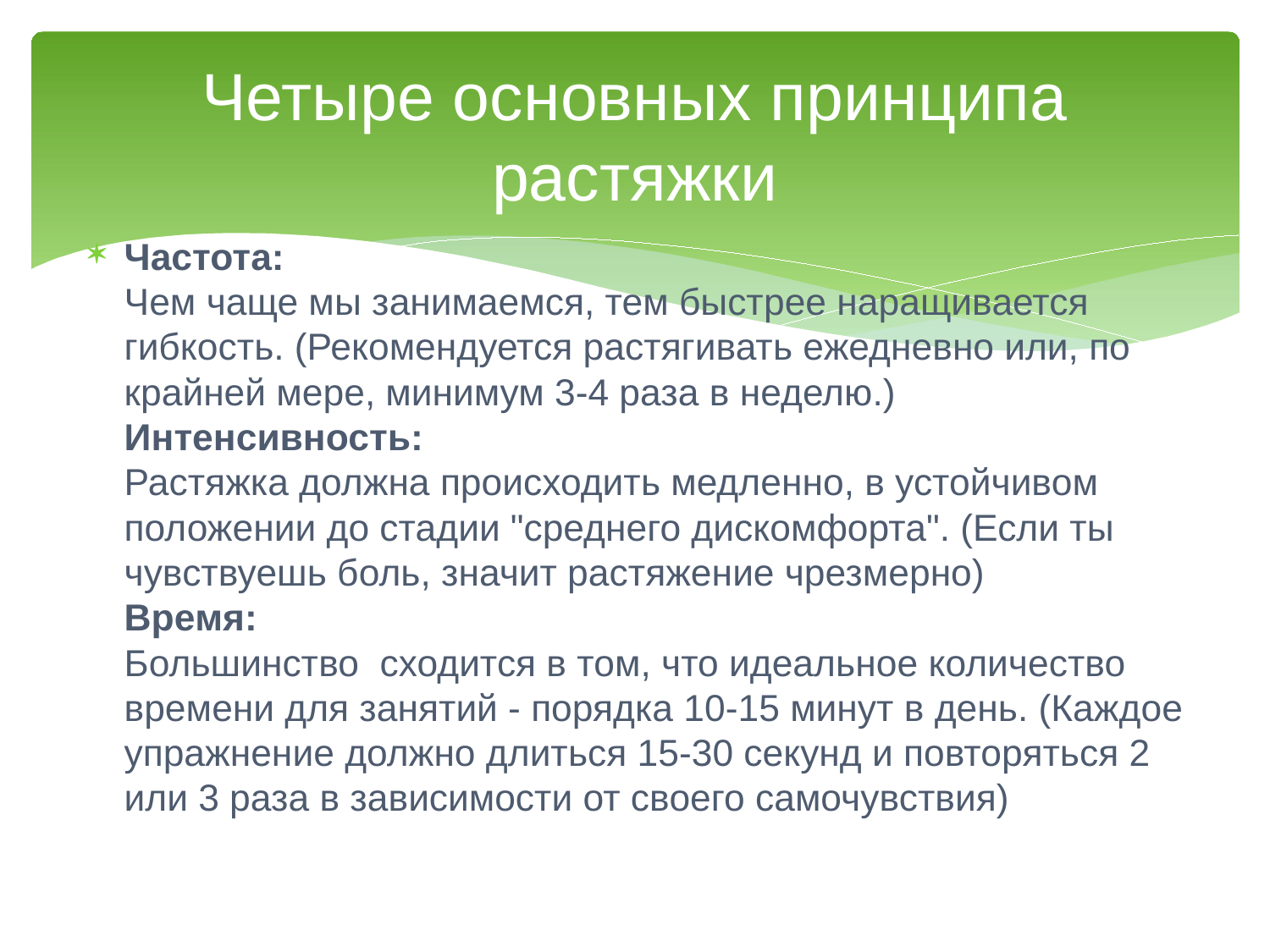

# Четыре основных принципа растяжки
Частота: 
Чем чаще мы занимаемся, тем быстрее наращивается гибкость. (Рекомендуется растягивать ежедневно или, по крайней мере, минимум 3-4 раза в неделю.) 
Интенсивность: 
Растяжка должна происходить медленно, в устойчивом положении до стадии "среднего дискомфорта". (Если ты чувствуешь боль, значит растяжение чрезмерно) 
Время: 
Большинство  сходится в том, что идеальное количество времени для занятий - порядка 10-15 минут в день. (Каждое упражнение должно длиться 15-30 секунд и повторяться 2 или 3 раза в зависимости от своего самочувствия)